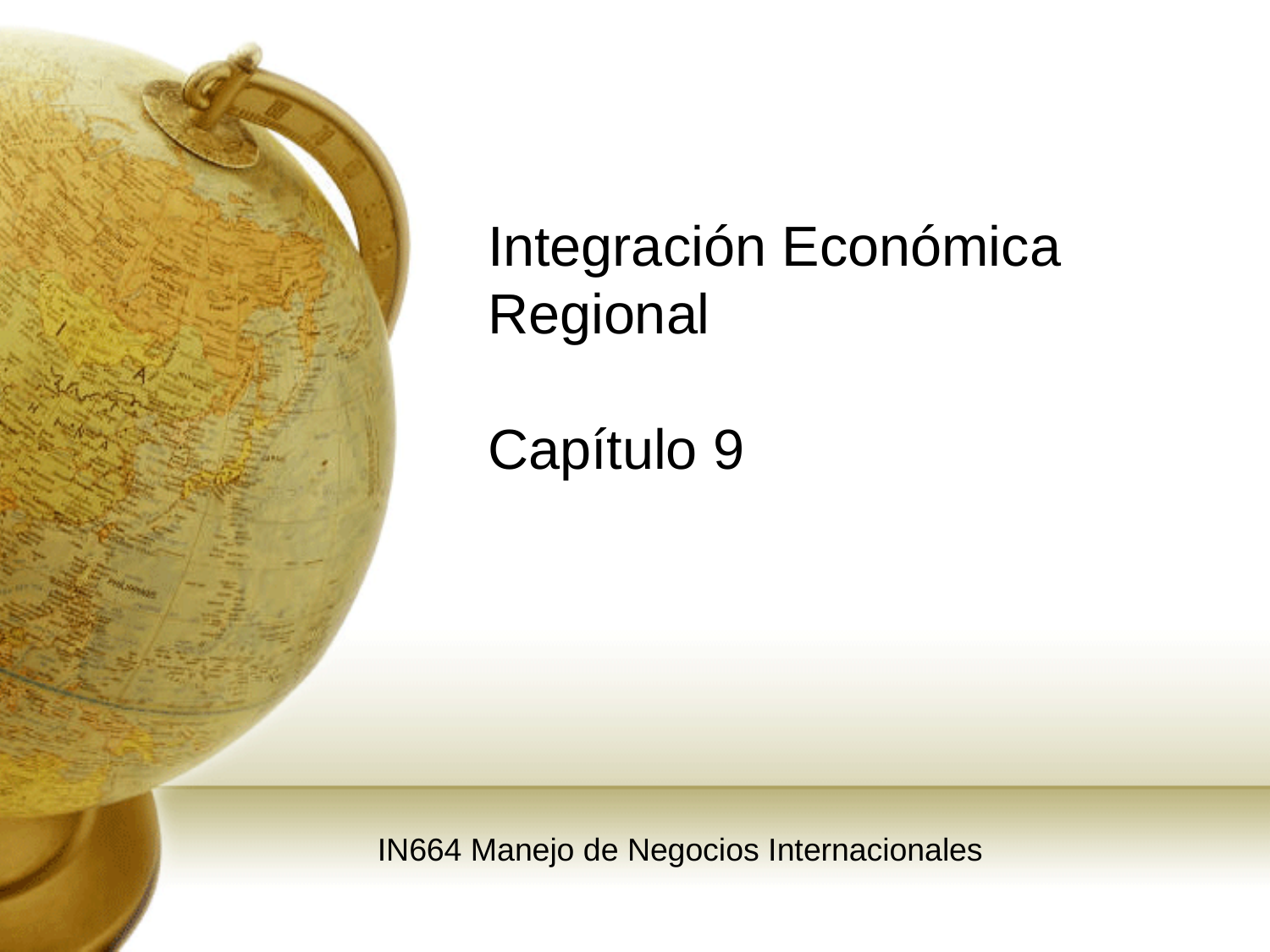

# Integración Económica Regional Capítulo 9
IN664 Manejo de Negocios Internacionales